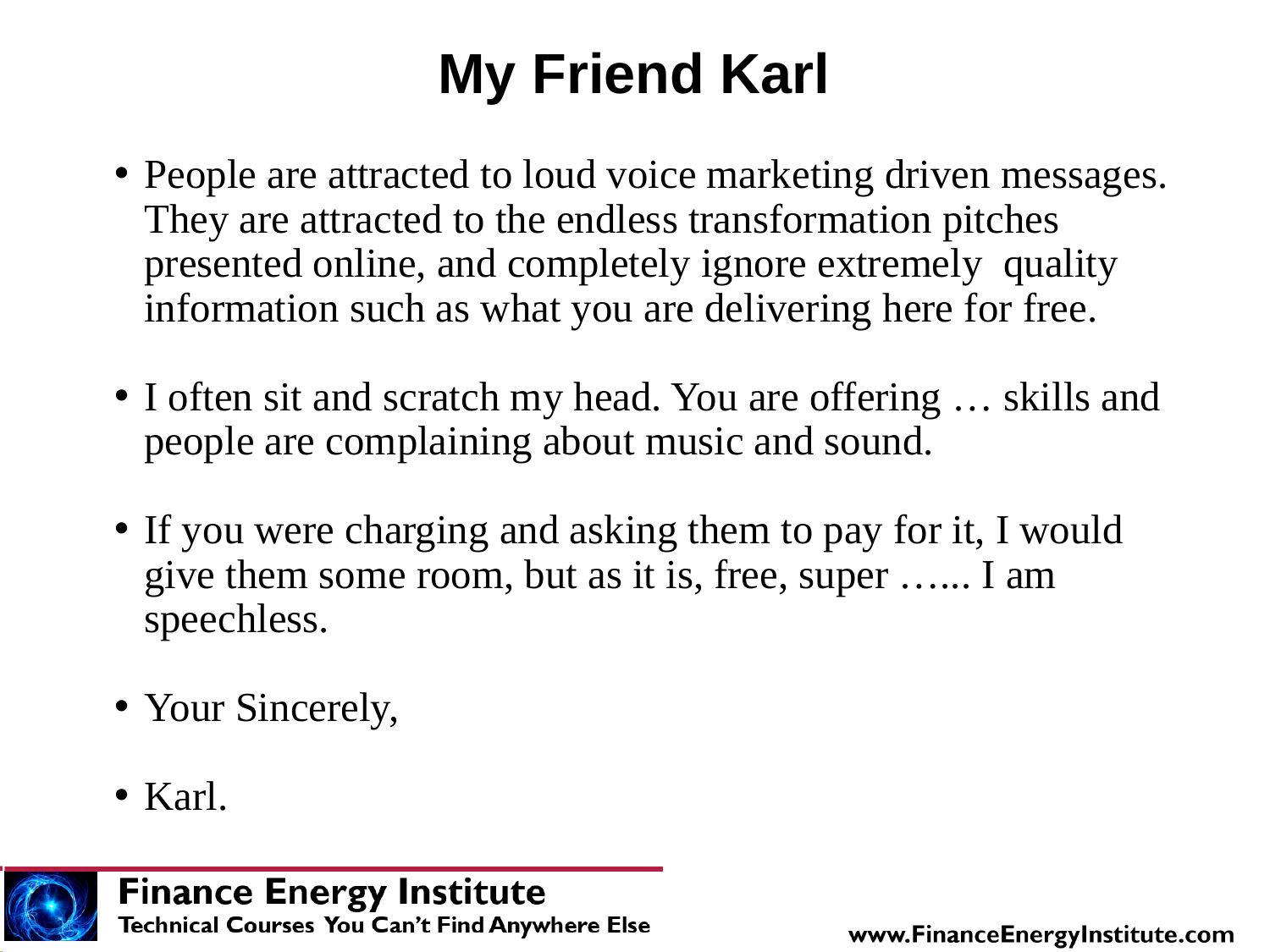

# My Friend Karl
People are attracted to loud voice marketing driven messages. They are attracted to the endless transformation pitches presented online, and completely ignore extremely  quality information such as what you are delivering here for free.

I often sit and scratch my head. You are offering … skills and people are complaining about music and sound.

If you were charging and asking them to pay for it, I would give them some room, but as it is, free, super …... I am speechless.

Your Sincerely,

Karl.